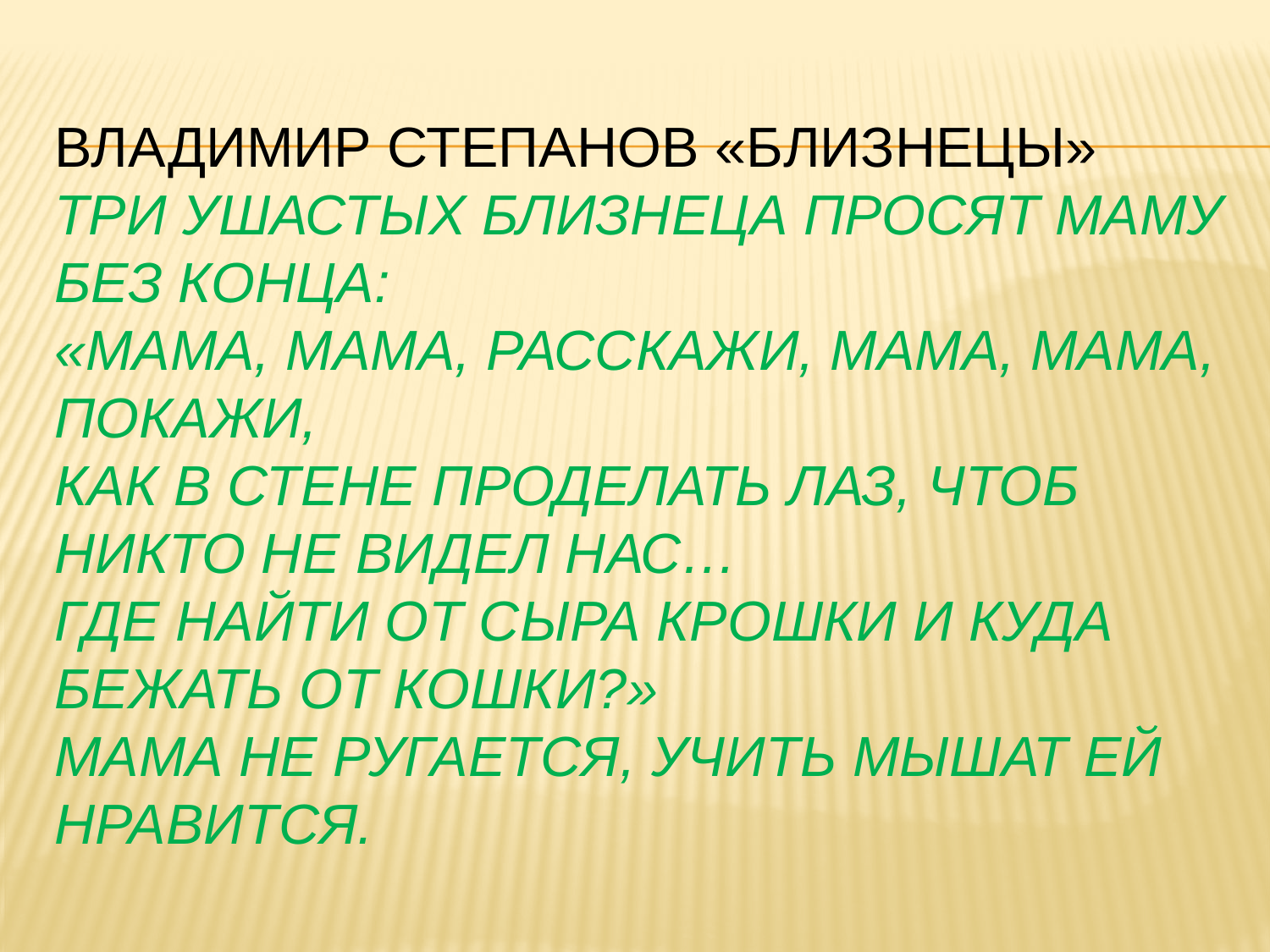

# Владимир степанов «Близнецы» Три ушастых близнеца просят маму без конца: «Мама, мама, расскажи, мама, мама, покажи, как в стене проделать лаз, чтоб никто не видел нас… где найти от сыра крошки и куда бежать от кошки?» мама не ругается, учить мышат ей нравится.